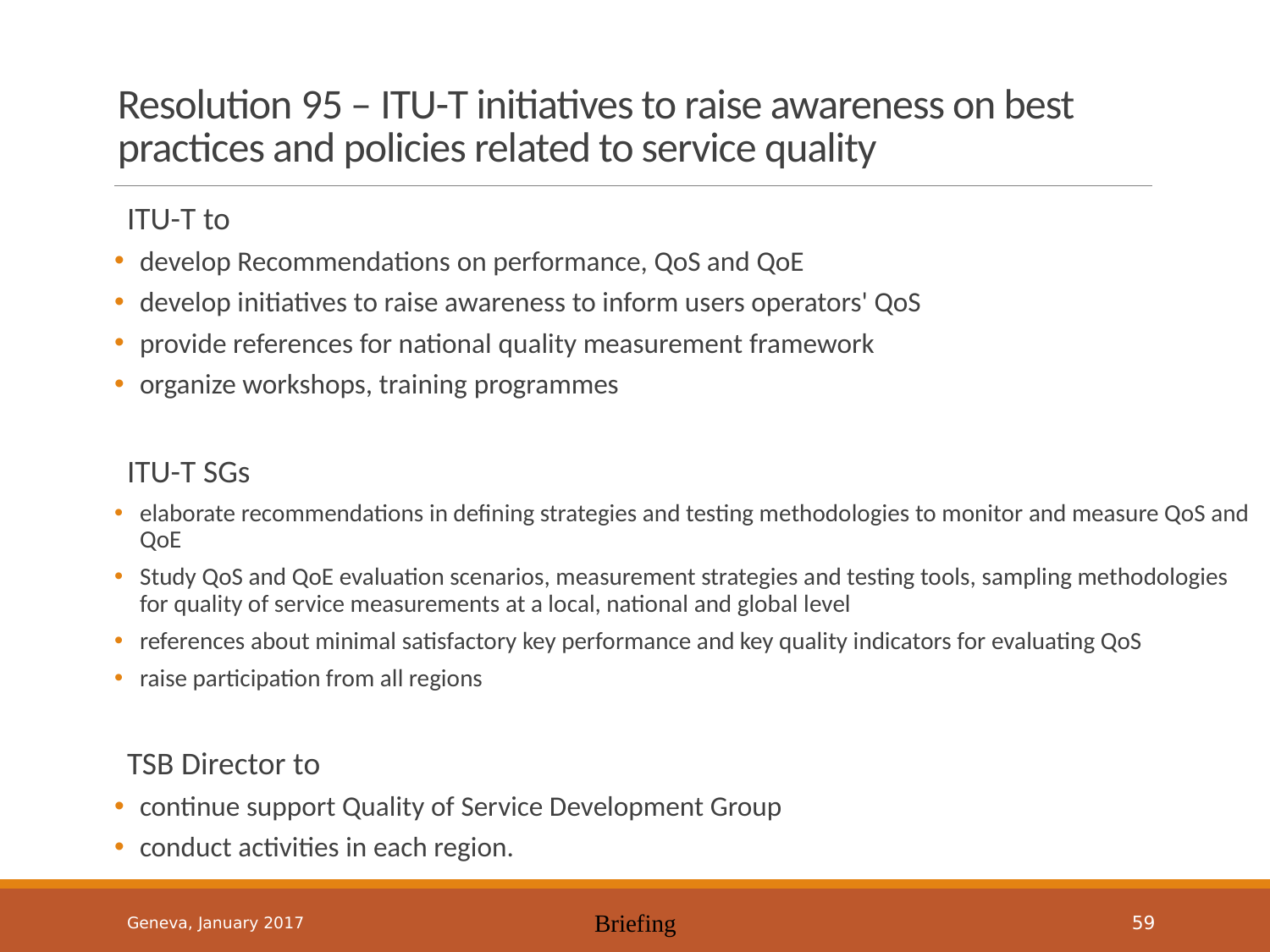

# Resolution 95 – ITU-T initiatives to raise awareness on best practices and policies related to service quality
ITU-T to
develop Recommendations on performance, QoS and QoE
develop initiatives to raise awareness to inform users operators' QoS
provide references for national quality measurement framework
organize workshops, training programmes

ITU-T SGs
elaborate recommendations in defining strategies and testing methodologies to monitor and measure QoS and QoE
Study QoS and QoE evaluation scenarios, measurement strategies and testing tools, sampling methodologies for quality of service measurements at a local, national and global level
references about minimal satisfactory key performance and key quality indicators for evaluating QoS
raise participation from all regions

TSB Director to
continue support Quality of Service Development Group
conduct activities in each region.
Geneva, January 2017
Briefing
59